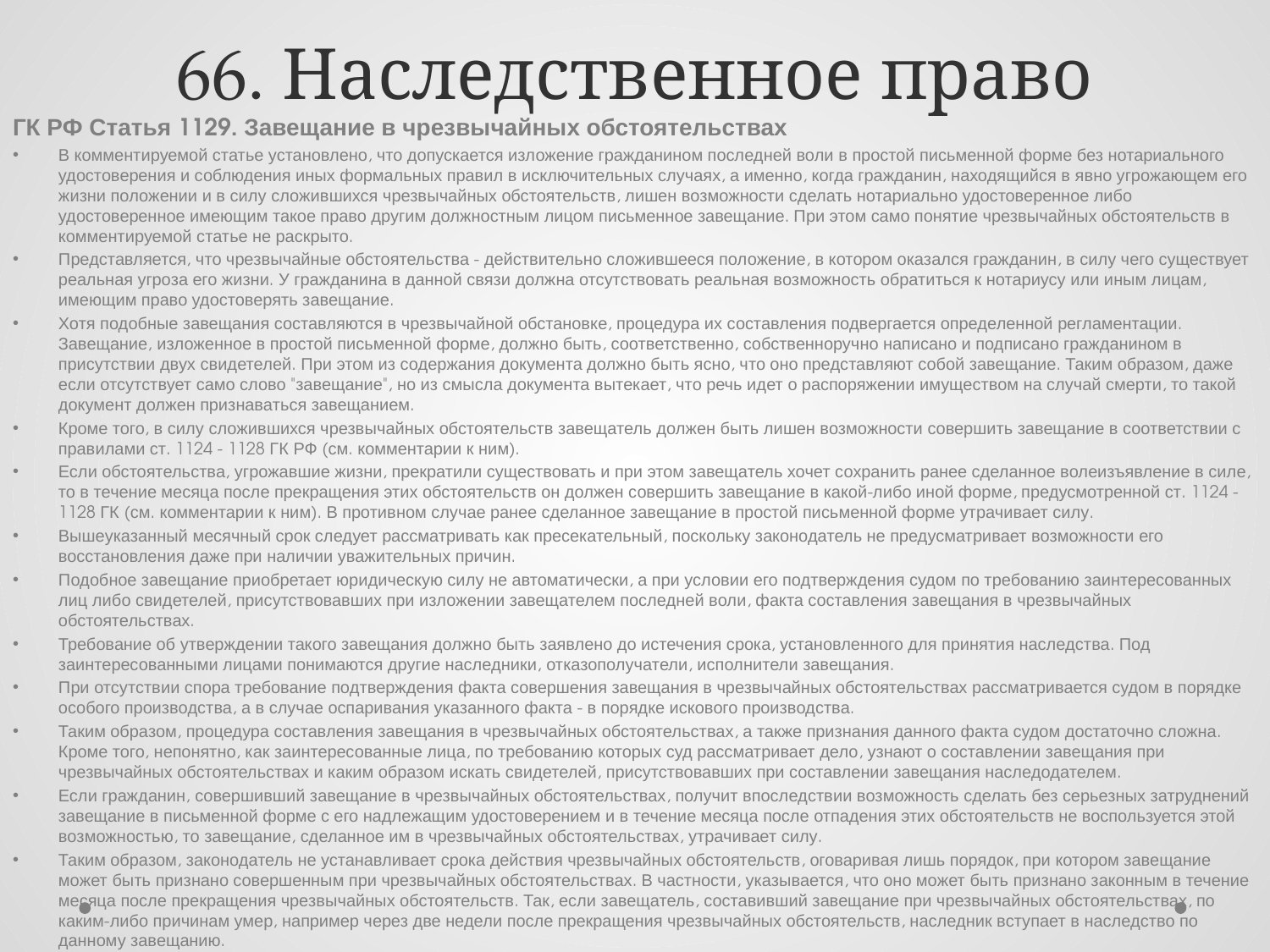

# 66. Наследственное право
ГК РФ Статья 1129. Завещание в чрезвычайных обстоятельствах
В комментируемой статье установлено, что допускается изложение гражданином последней воли в простой письменной форме без нотариального удостоверения и соблюдения иных формальных правил в исключительных случаях, а именно, когда гражданин, находящийся в явно угрожающем его жизни положении и в силу сложившихся чрезвычайных обстоятельств, лишен возможности сделать нотариально удостоверенное либо удостоверенное имеющим такое право другим должностным лицом письменное завещание. При этом само понятие чрезвычайных обстоятельств в комментируемой статье не раскрыто.
Представляется, что чрезвычайные обстоятельства - действительно сложившееся положение, в котором оказался гражданин, в силу чего существует реальная угроза его жизни. У гражданина в данной связи должна отсутствовать реальная возможность обратиться к нотариусу или иным лицам, имеющим право удостоверять завещание.
Хотя подобные завещания составляются в чрезвычайной обстановке, процедура их составления подвергается определенной регламентации. Завещание, изложенное в простой письменной форме, должно быть, соответственно, собственноручно написано и подписано гражданином в присутствии двух свидетелей. При этом из содержания документа должно быть ясно, что оно представляют собой завещание. Таким образом, даже если отсутствует само слово "завещание", но из смысла документа вытекает, что речь идет о распоряжении имуществом на случай смерти, то такой документ должен признаваться завещанием.
Кроме того, в силу сложившихся чрезвычайных обстоятельств завещатель должен быть лишен возможности совершить завещание в соответствии с правилами ст. 1124 - 1128 ГК РФ (см. комментарии к ним).
Если обстоятельства, угрожавшие жизни, прекратили существовать и при этом завещатель хочет сохранить ранее сделанное волеизъявление в силе, то в течение месяца после прекращения этих обстоятельств он должен совершить завещание в какой-либо иной форме, предусмотренной ст. 1124 - 1128 ГК (см. комментарии к ним). В противном случае ранее сделанное завещание в простой письменной форме утрачивает силу.
Вышеуказанный месячный срок следует рассматривать как пресекательный, поскольку законодатель не предусматривает возможности его восстановления даже при наличии уважительных причин.
Подобное завещание приобретает юридическую силу не автоматически, а при условии его подтверждения судом по требованию заинтересованных лиц либо свидетелей, присутствовавших при изложении завещателем последней воли, факта составления завещания в чрезвычайных обстоятельствах.
Требование об утверждении такого завещания должно быть заявлено до истечения срока, установленного для принятия наследства. Под заинтересованными лицами понимаются другие наследники, отказополучатели, исполнители завещания.
При отсутствии спора требование подтверждения факта совершения завещания в чрезвычайных обстоятельствах рассматривается судом в порядке особого производства, а в случае оспаривания указанного факта - в порядке искового производства.
Таким образом, процедура составления завещания в чрезвычайных обстоятельствах, а также признания данного факта судом достаточно сложна. Кроме того, непонятно, как заинтересованные лица, по требованию которых суд рассматривает дело, узнают о составлении завещания при чрезвычайных обстоятельствах и каким образом искать свидетелей, присутствовавших при составлении завещания наследодателем.
Если гражданин, совершивший завещание в чрезвычайных обстоятельствах, получит впоследствии возможность сделать без серьезных затруднений завещание в письменной форме с его надлежащим удостоверением и в течение месяца после отпадения этих обстоятельств не воспользуется этой возможностью, то завещание, сделанное им в чрезвычайных обстоятельствах, утрачивает силу.
Таким образом, законодатель не устанавливает срока действия чрезвычайных обстоятельств, оговаривая лишь порядок, при котором завещание может быть признано совершенным при чрезвычайных обстоятельствах. В частности, указывается, что оно может быть признано законным в течение месяца после прекращения чрезвычайных обстоятельств. Так, если завещатель, составивший завещание при чрезвычайных обстоятельствах, по каким-либо причинам умер, например через две недели после прекращения чрезвычайных обстоятельств, наследник вступает в наследство по данному завещанию.